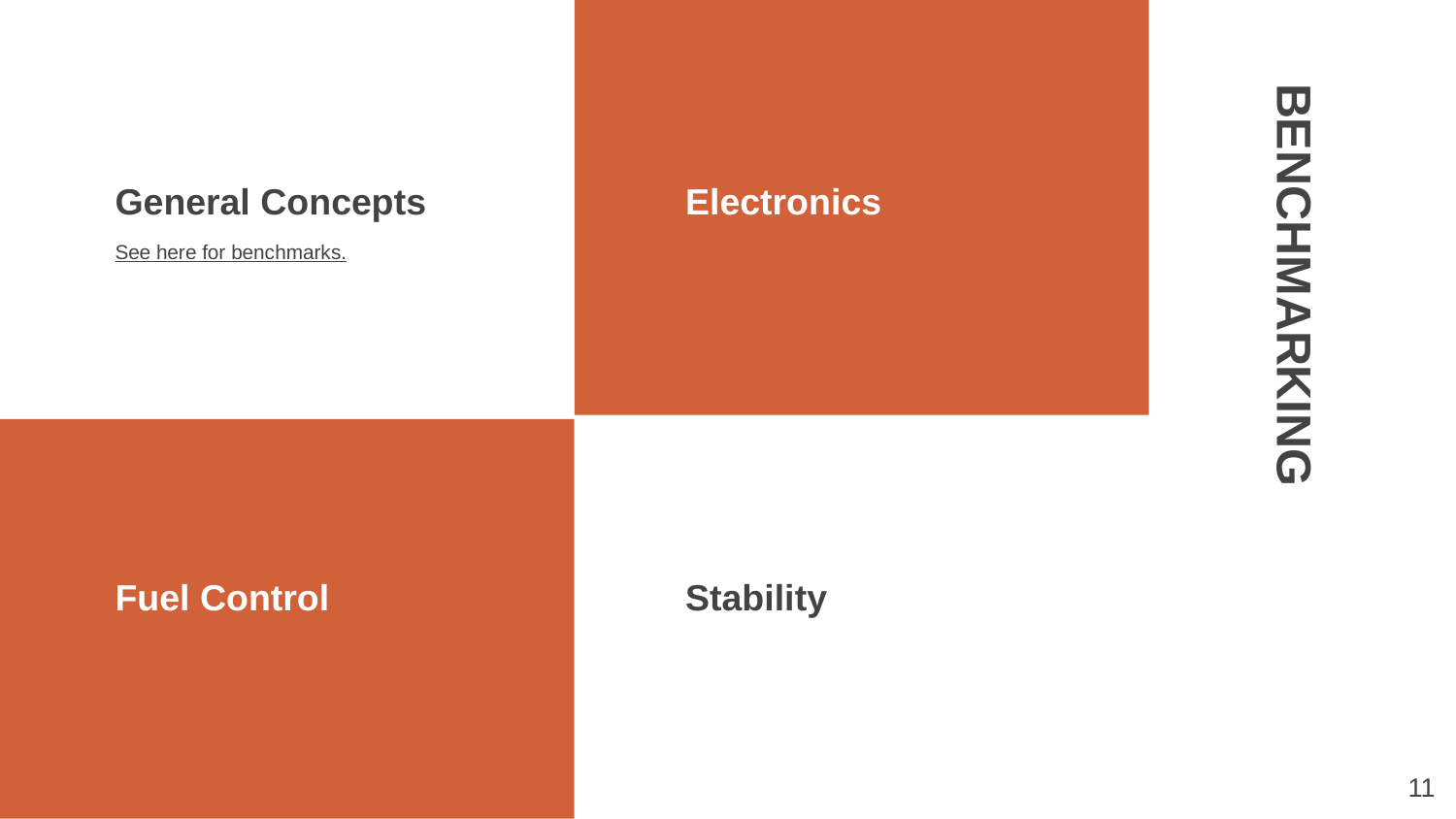

# General Concepts
Electronics
See here for benchmarks.
BENCHMARKING

Fuel Control
Stability
11